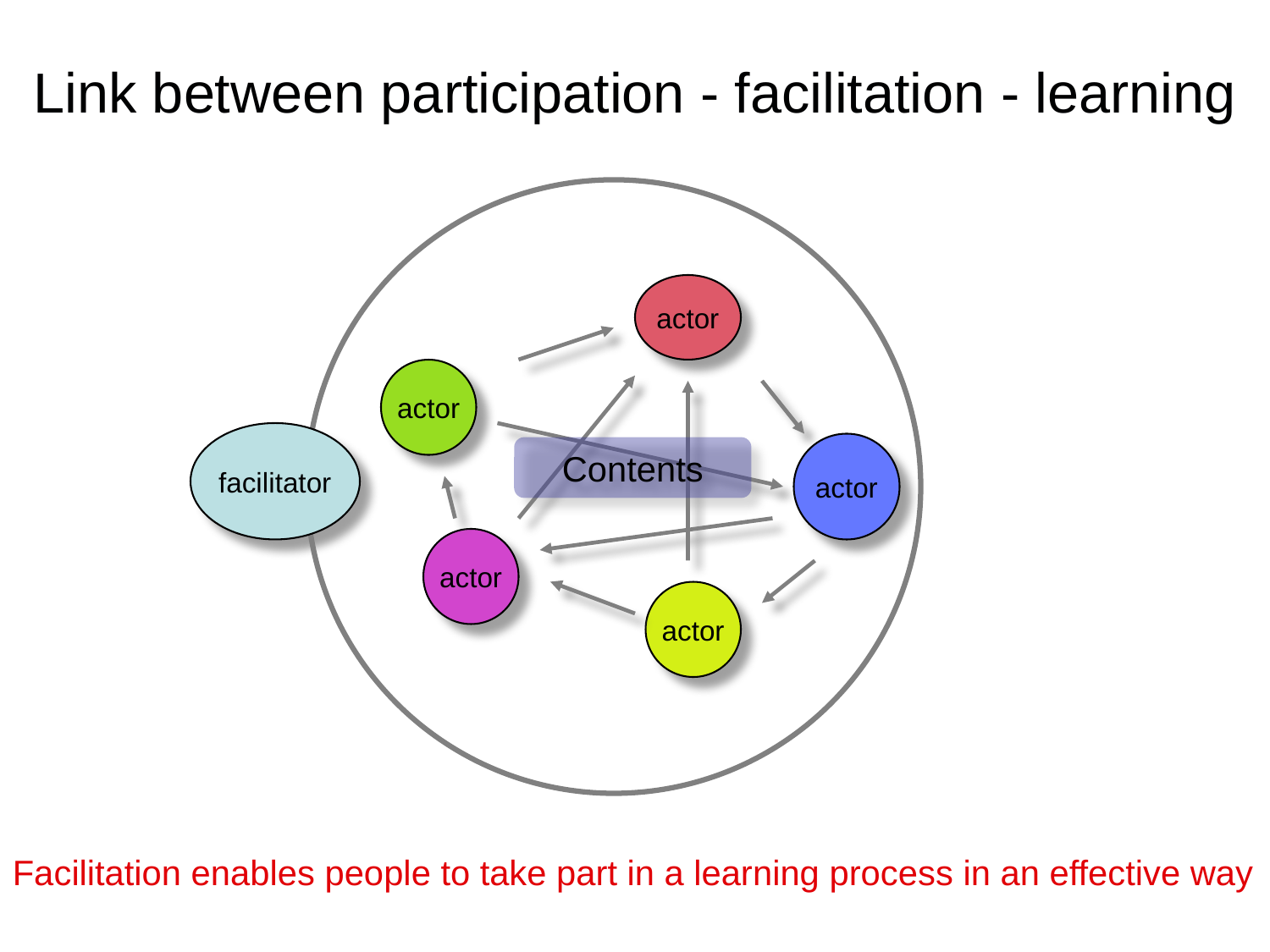

Link between participation - facilitation - learning

actor
actor
actor
actor
actor

facilitator
Contents
Facilitation enables people to take part in a learning process in an effective way